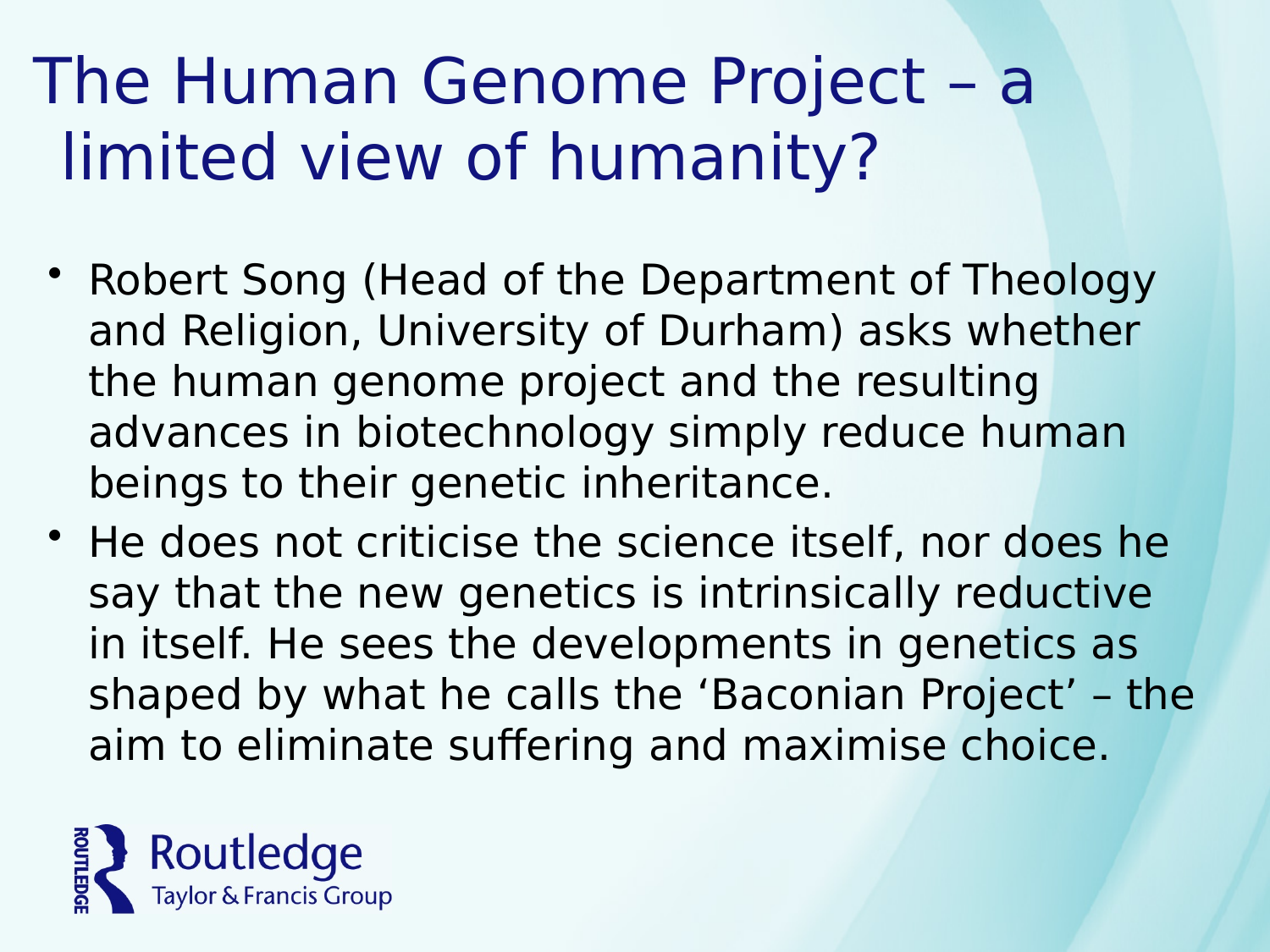

# The Human Genome Project – a limited view of humanity?
Robert Song (Head of the Department of Theology and Religion, University of Durham) asks whether the human genome project and the resulting advances in biotechnology simply reduce human beings to their genetic inheritance.
He does not criticise the science itself, nor does he say that the new genetics is intrinsically reductive in itself. He sees the developments in genetics as shaped by what he calls the ‘Baconian Project’ – the aim to eliminate suffering and maximise choice.